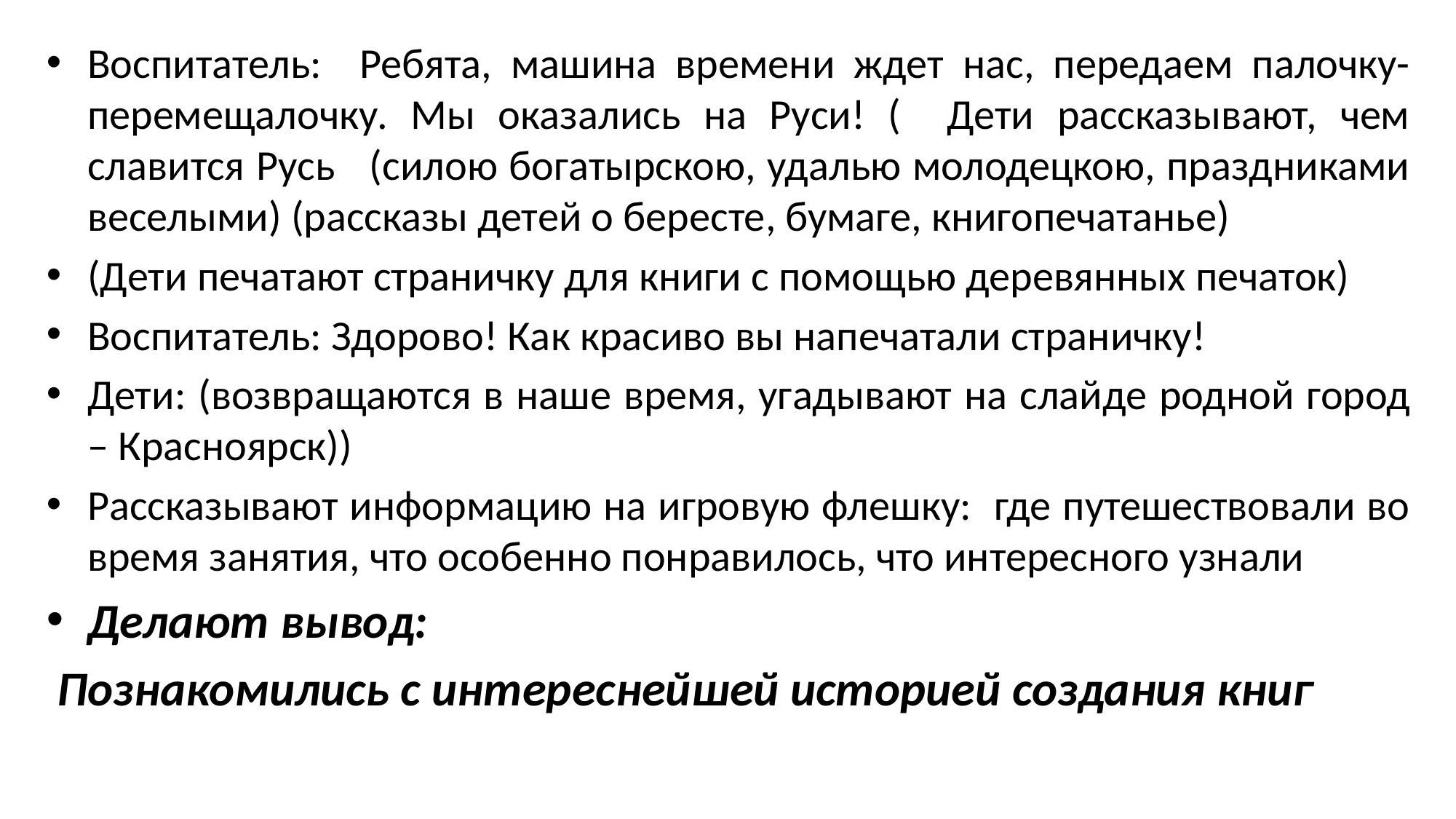

Воспитатель:  Ребята, машина времени ждет нас, передаем палочку-перемещалочку. Мы оказались на Руси! (  Дети рассказывают, чем славится Русь   (силою богатырскою, удалью молодецкою, праздниками веселыми) (рассказы детей о бересте, бумаге, книгопечатанье)
(Дети печатают страничку для книги с помощью деревянных печаток)
Воспитатель: Здорово! Как красиво вы напечатали страничку!
Дети: (возвращаются в наше время, угадывают на слайде родной город – Красноярск))
Рассказывают информацию на игровую флешку:  где путешествовали во время занятия, что особенно понравилось, что интересного узнали
Делают вывод:
 Познакомились с интереснейшей историей создания книг